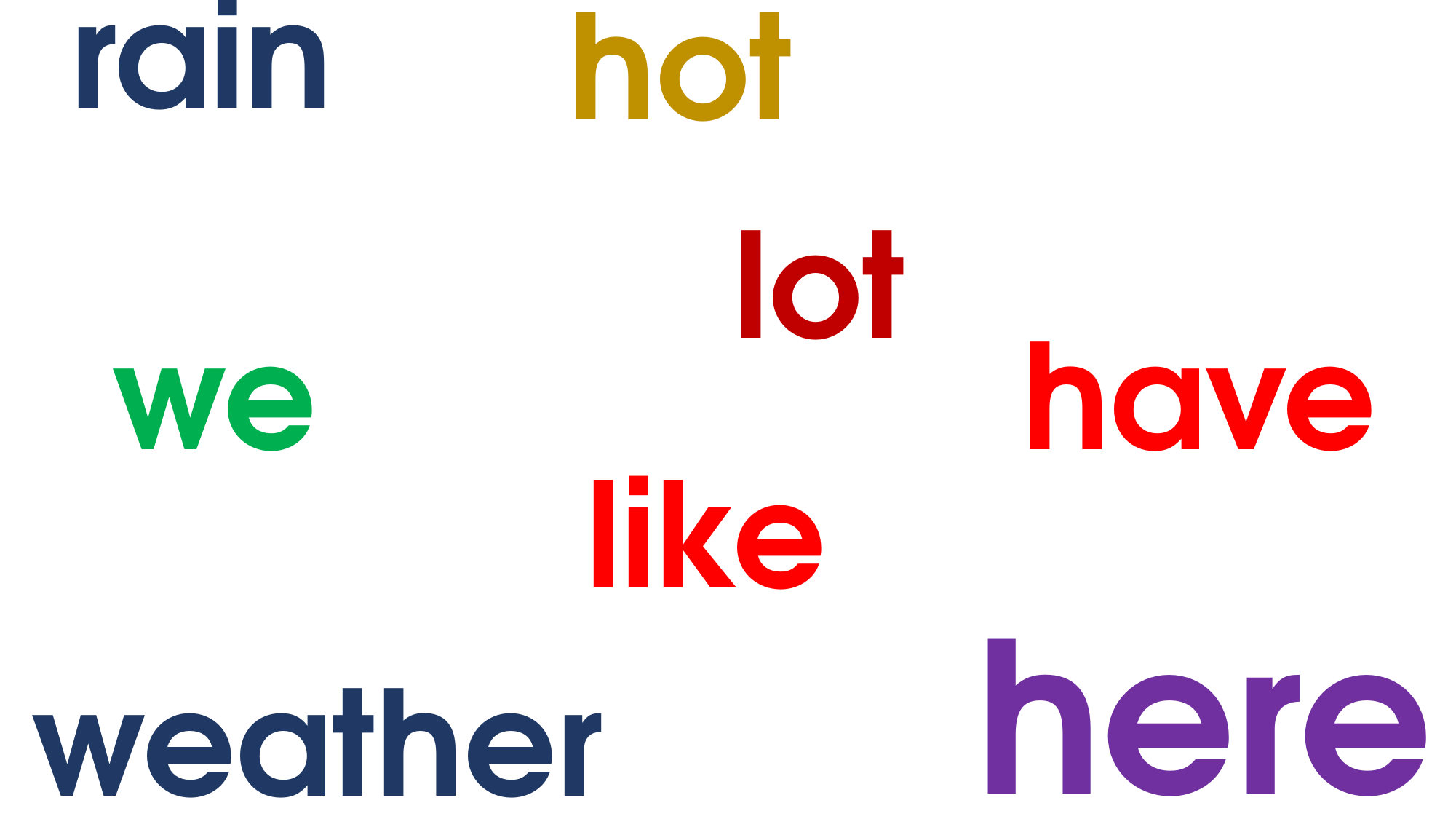

rain
hot
lot
we
have
like
here
weather